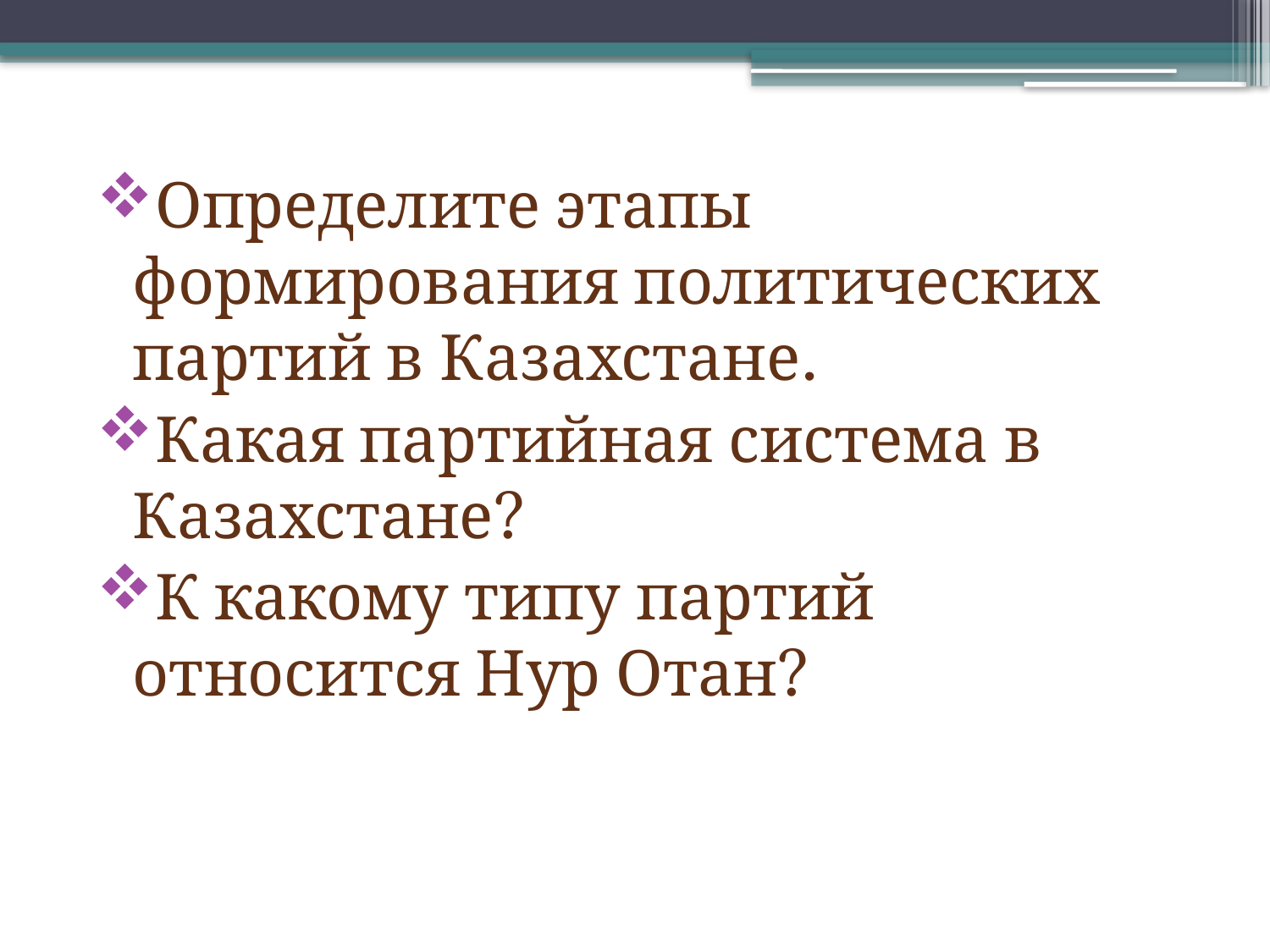

Определите этапы формирования политических партий в Казахстане.
Какая партийная система в Казахстане?
К какому типу партий относится Нур Отан?